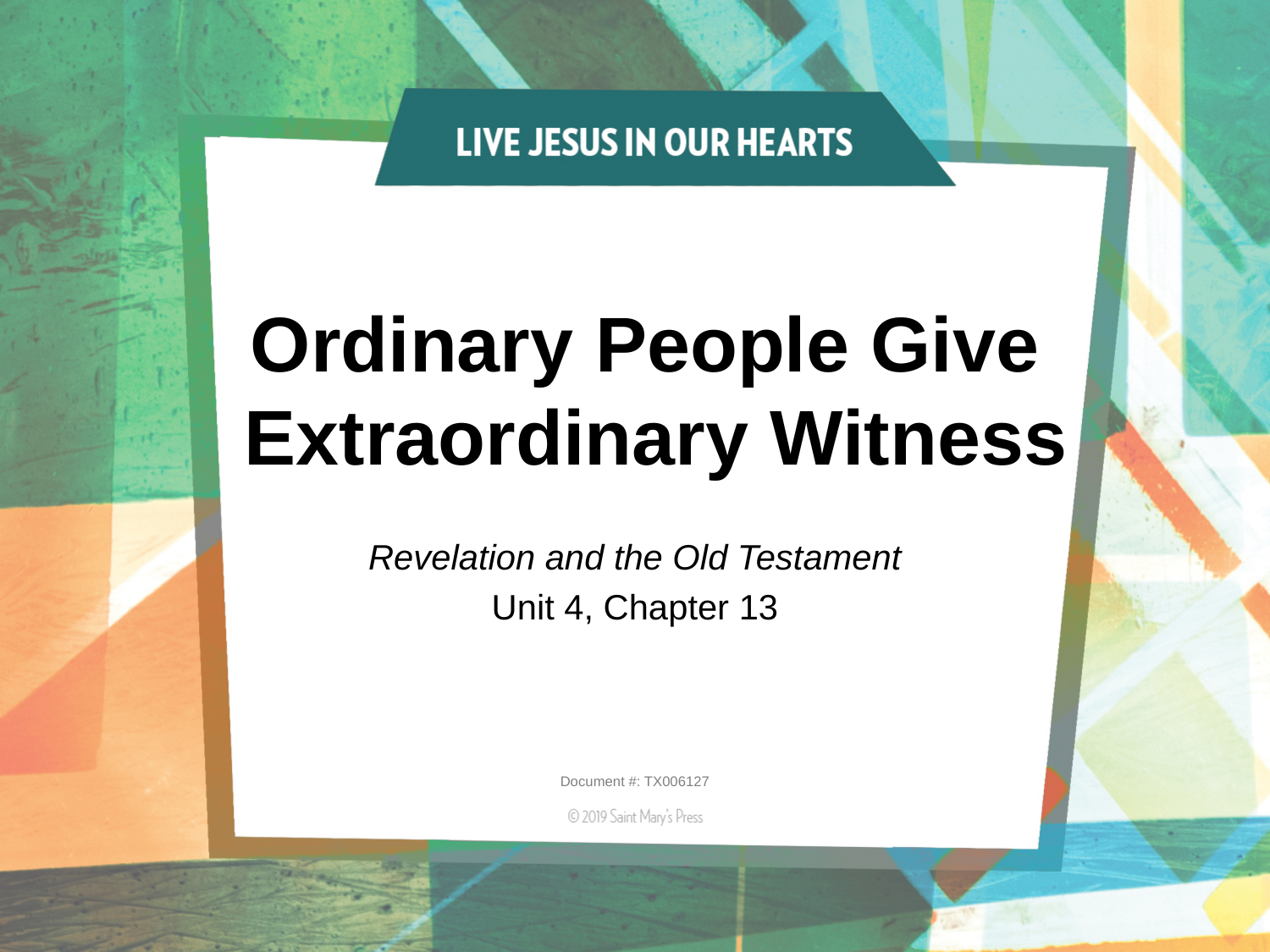

# Ordinary People Give Extraordinary Witness
Revelation and the Old Testament
Unit 4, Chapter 13
Document #: TX006127